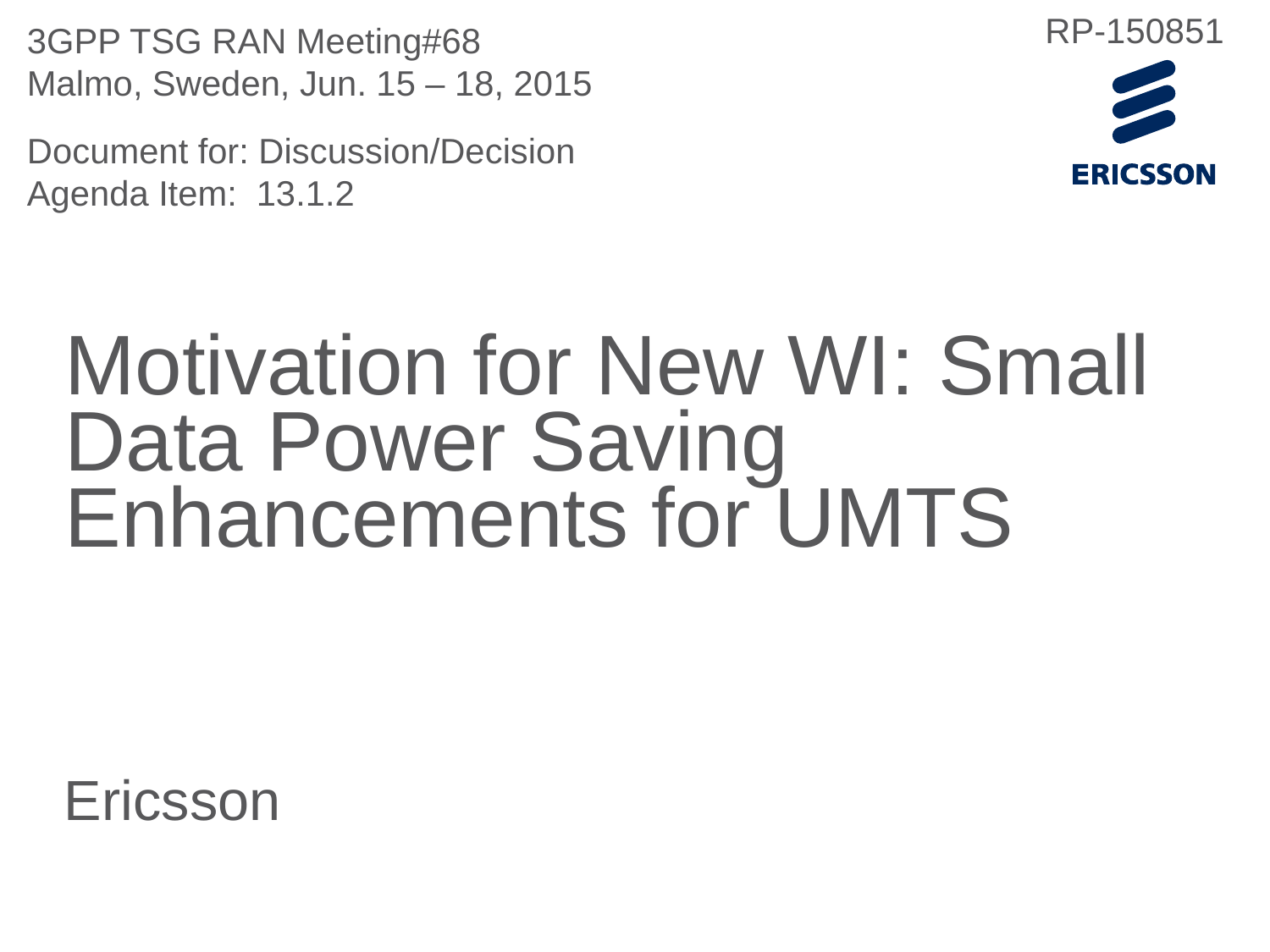

RP-150851
3GPP TSG RAN Meeting#68
Malmo, Sweden, Jun. 15 – 18, 2015
Document for: Discussion/Decision
Agenda Item:  13.1.2
# Motivation for New WI: Small Data Power Saving Enhancements for UMTS
Ericsson